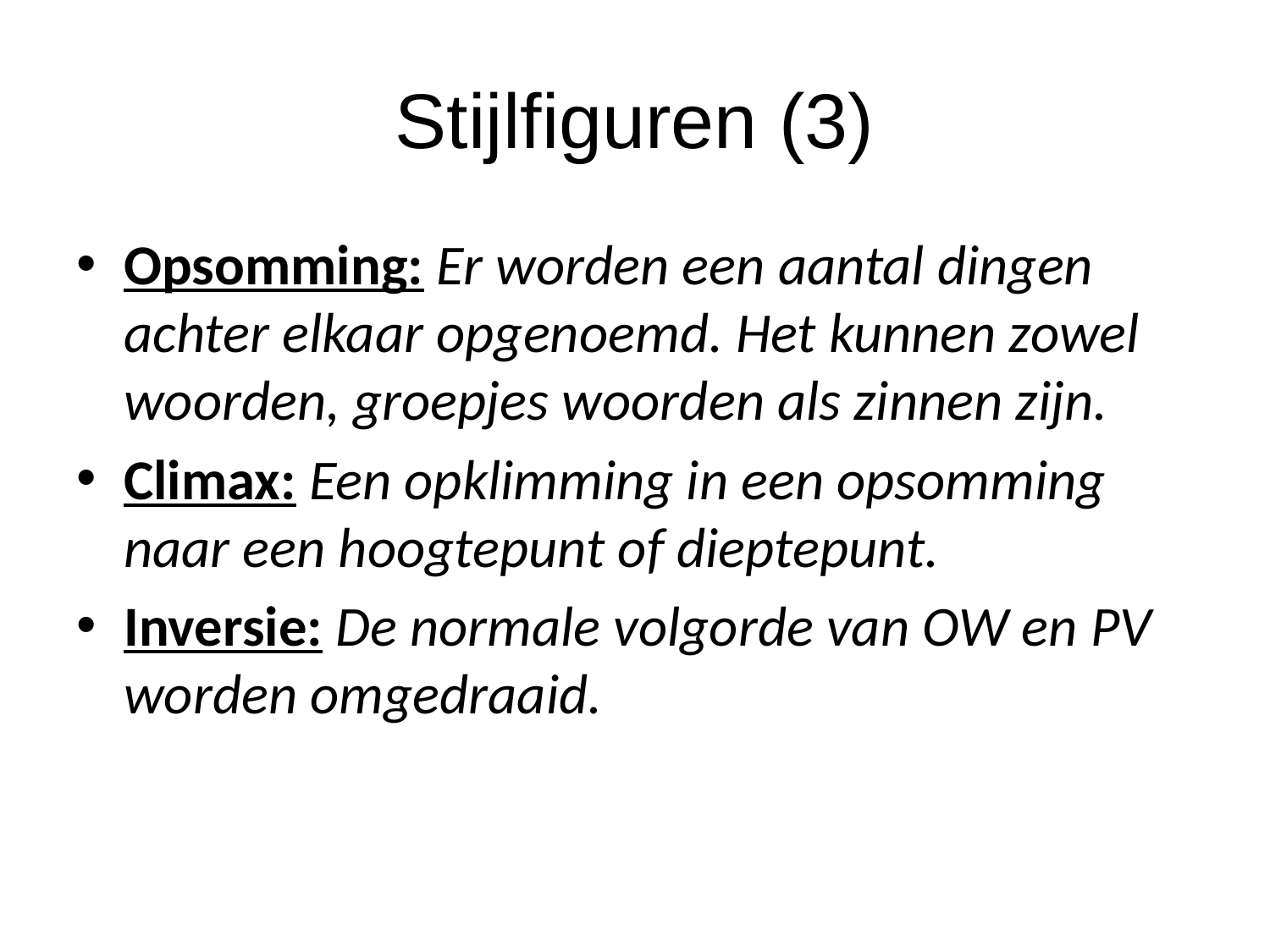

# Stijlfiguren (3)
Opsomming: Er worden een aantal dingen achter elkaar opgenoemd. Het kunnen zowel woorden, groepjes woorden als zinnen zijn.
Climax: Een opklimming in een opsomming naar een hoogtepunt of dieptepunt.
Inversie: De normale volgorde van OW en PV worden omgedraaid.